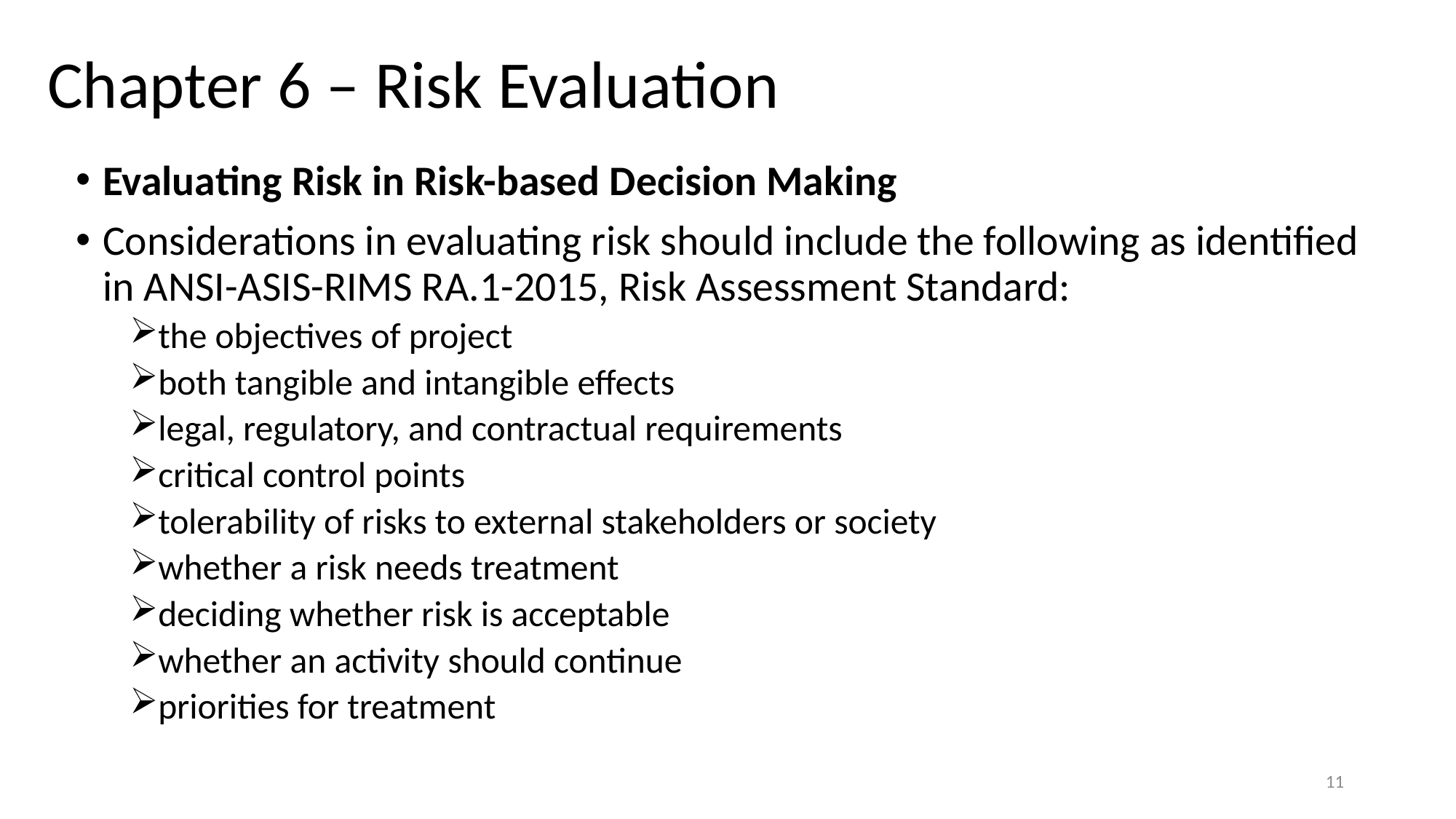

# Chapter 6 – Risk Evaluation
Evaluating Risk in Risk-based Decision Making
Considerations in evaluating risk should include the following as identified in ANSI-ASIS-RIMS RA.1-2015, Risk Assessment Standard:
the objectives of project
both tangible and intangible effects
legal, regulatory, and contractual requirements
critical control points
tolerability of risks to external stakeholders or society
whether a risk needs treatment
deciding whether risk is acceptable
whether an activity should continue
priorities for treatment
11